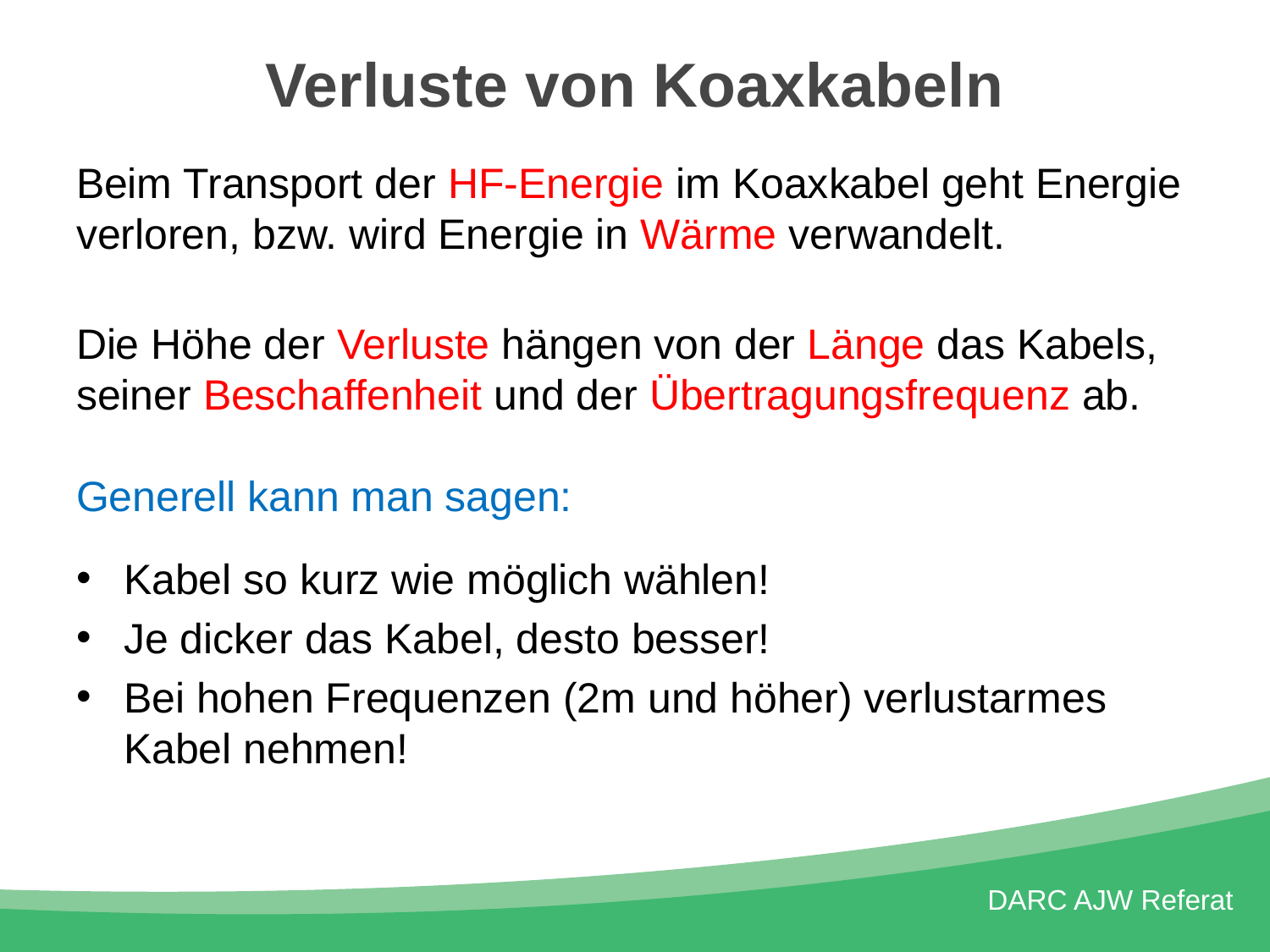

# Verluste von Koaxkabeln
Beim Transport der HF-Energie im Koaxkabel geht Energie verloren, bzw. wird Energie in Wärme verwandelt.
Die Höhe der Verluste hängen von der Länge das Kabels, seiner Beschaffenheit und der Übertragungsfrequenz ab.
Generell kann man sagen:
Kabel so kurz wie möglich wählen!
Je dicker das Kabel, desto besser!
Bei hohen Frequenzen (2m und höher) verlustarmes Kabel nehmen!